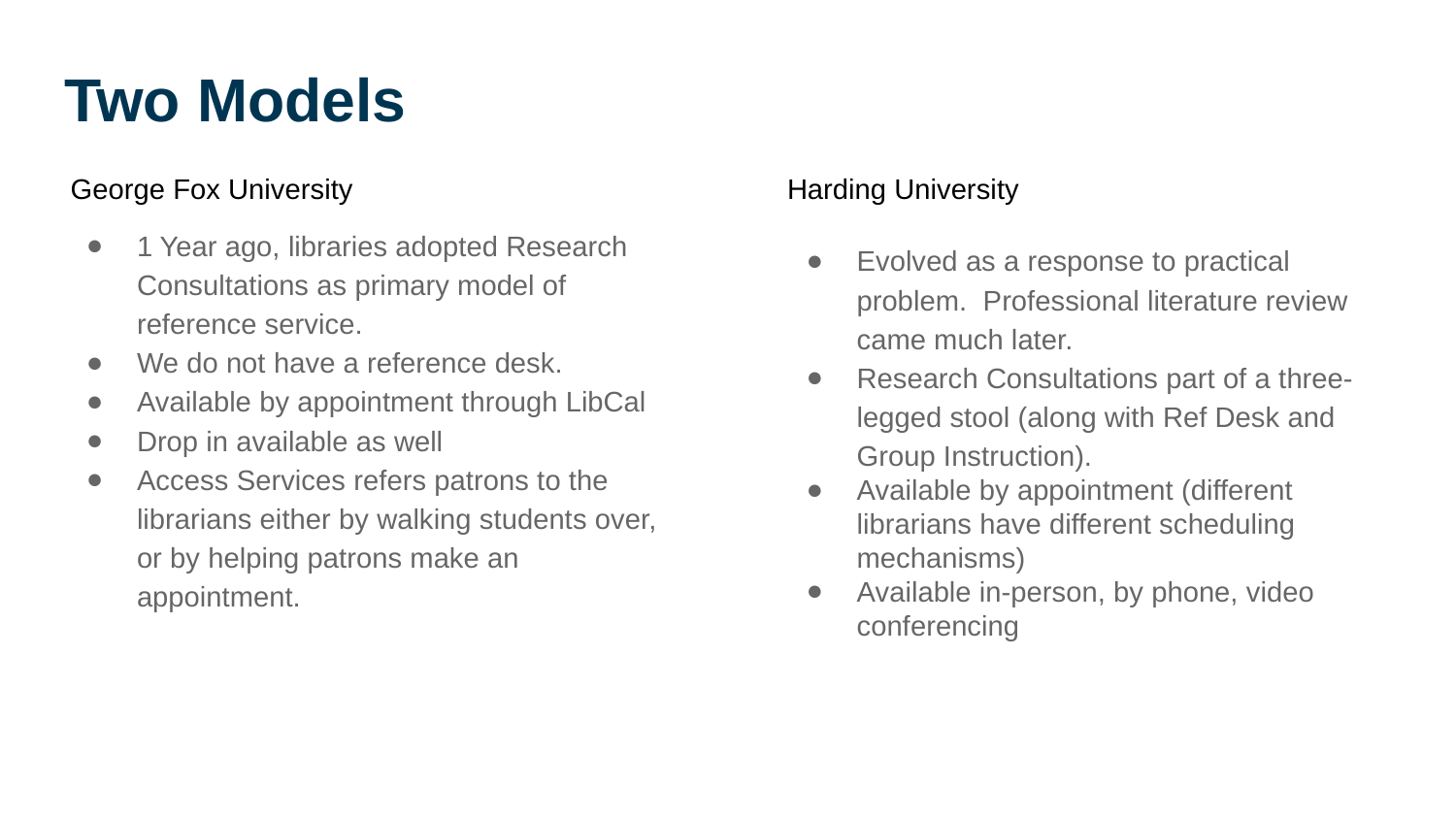

# Two Models
George Fox University
Harding University
1 Year ago, libraries adopted Research Consultations as primary model of reference service.
We do not have a reference desk.
Available by appointment through LibCal
Drop in available as well
Access Services refers patrons to the librarians either by walking students over, or by helping patrons make an appointment.

Evolved as a response to practical problem.  Professional literature review came much later.
Research Consultations part of a three-legged stool (along with Ref Desk and Group Instruction).
Available by appointment (different librarians have different scheduling mechanisms)
Available in-person, by phone, video conferencing